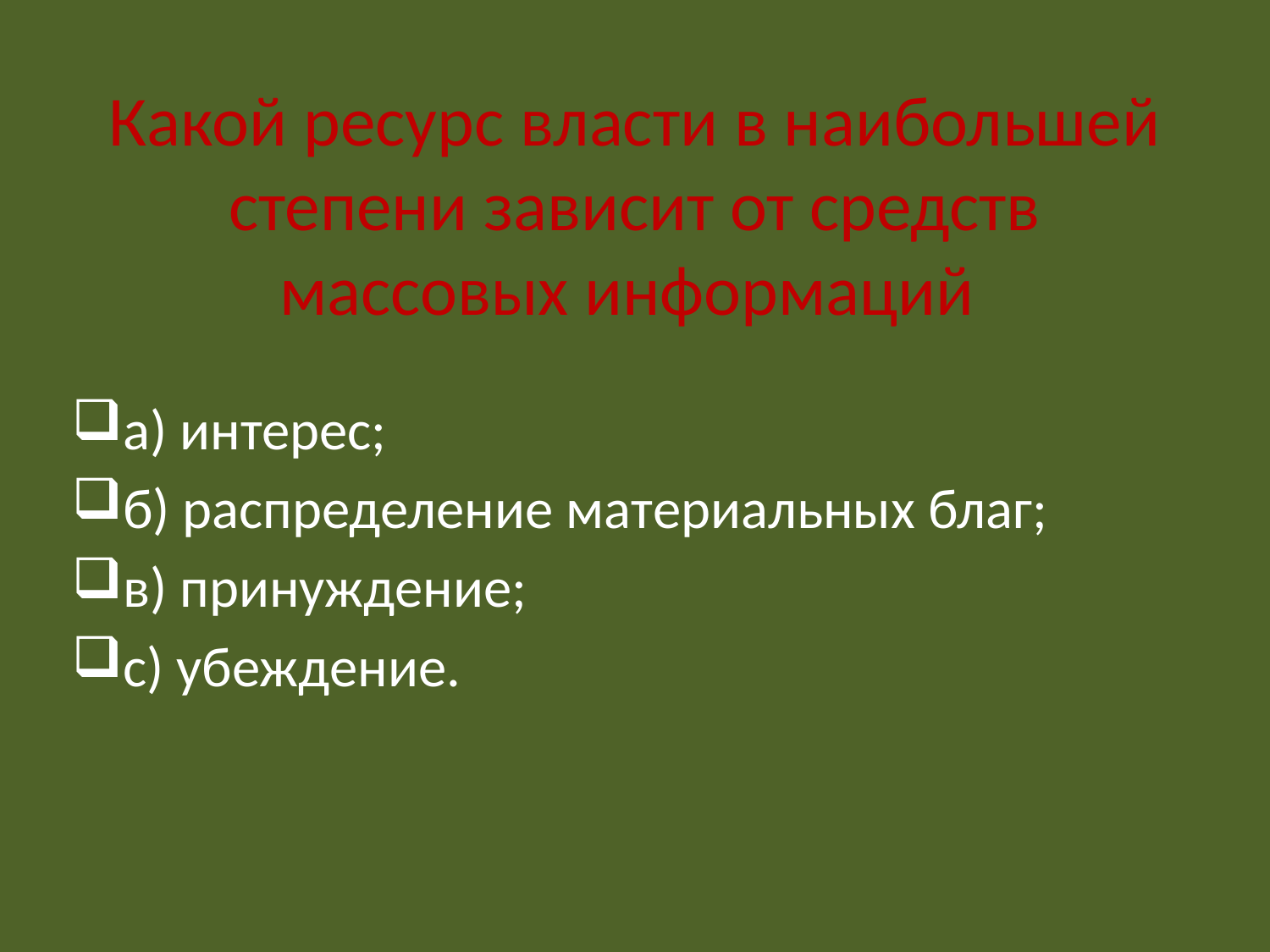

# Какой ресурс власти в наибольшей степени зависит от средств массовых информаций
а) интерес;
б) распределение материальных благ;
в) принуждение;
с) убеждение.